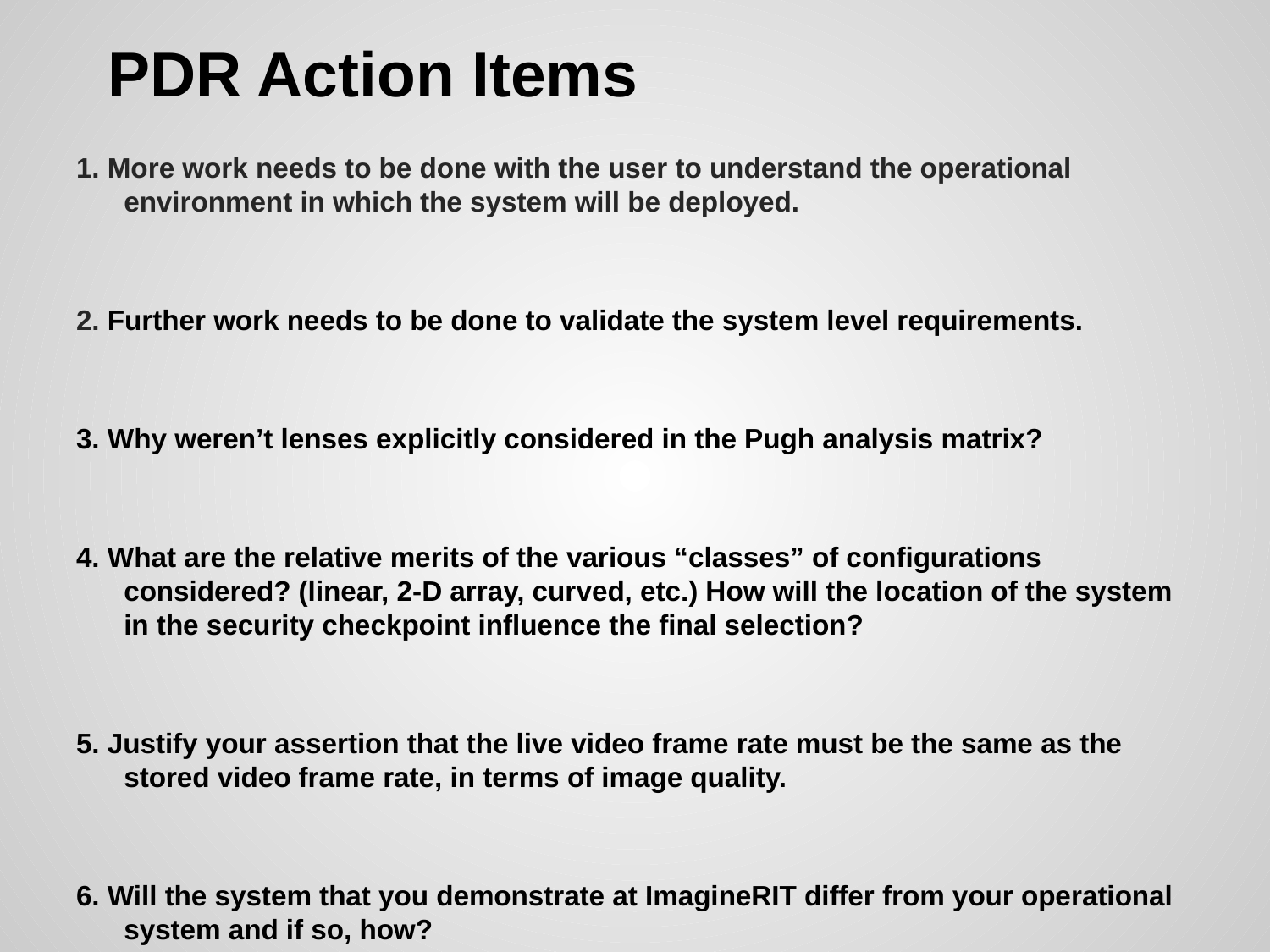

# PDR Action Items
1. More work needs to be done with the user to understand the operational environment in which the system will be deployed.

2. Further work needs to be done to validate the system level requirements.

3. Why weren’t lenses explicitly considered in the Pugh analysis matrix?

4. What are the relative merits of the various “classes” of configurations considered? (linear, 2-D array, curved, etc.) How will the location of the system in the security checkpoint influence the final selection?

5. Justify your assertion that the live video frame rate must be the same as the stored video frame rate, in terms of image quality.

6. Will the system that you demonstrate at ImagineRIT differ from your operational system and if so, how?

- Detailed responses provided in read-ahead packages